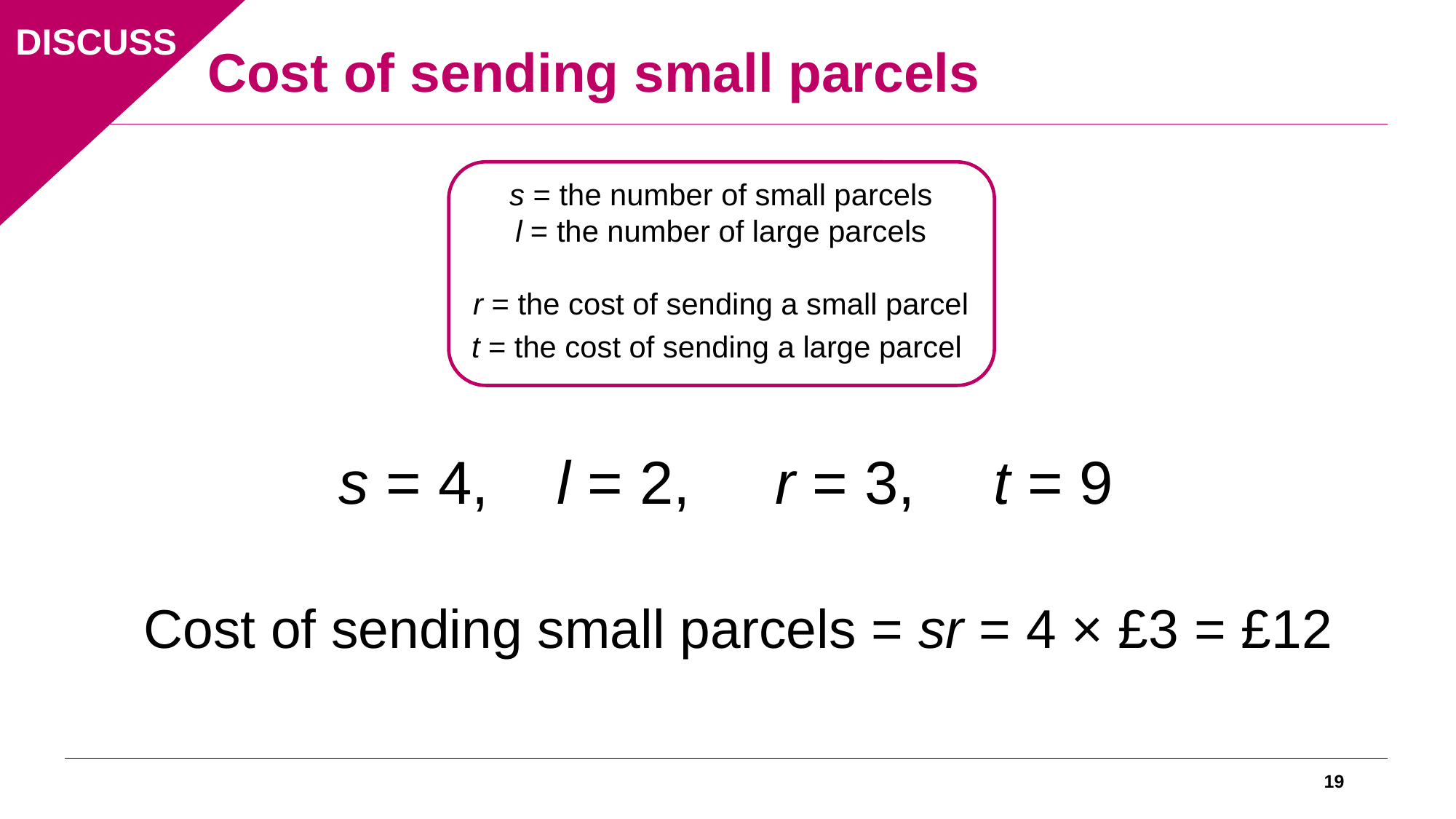

DISCUSS
Cost of sending small parcels

s = the number of small parcels
l = the number of large parcels

r = the cost of sending a small parcel
t = the cost of sending a large parcel

s = 4,	l = 2,	r = 3, 	t = 9
Cost of sending small parcels = sr = 4 × £3 = £12
19